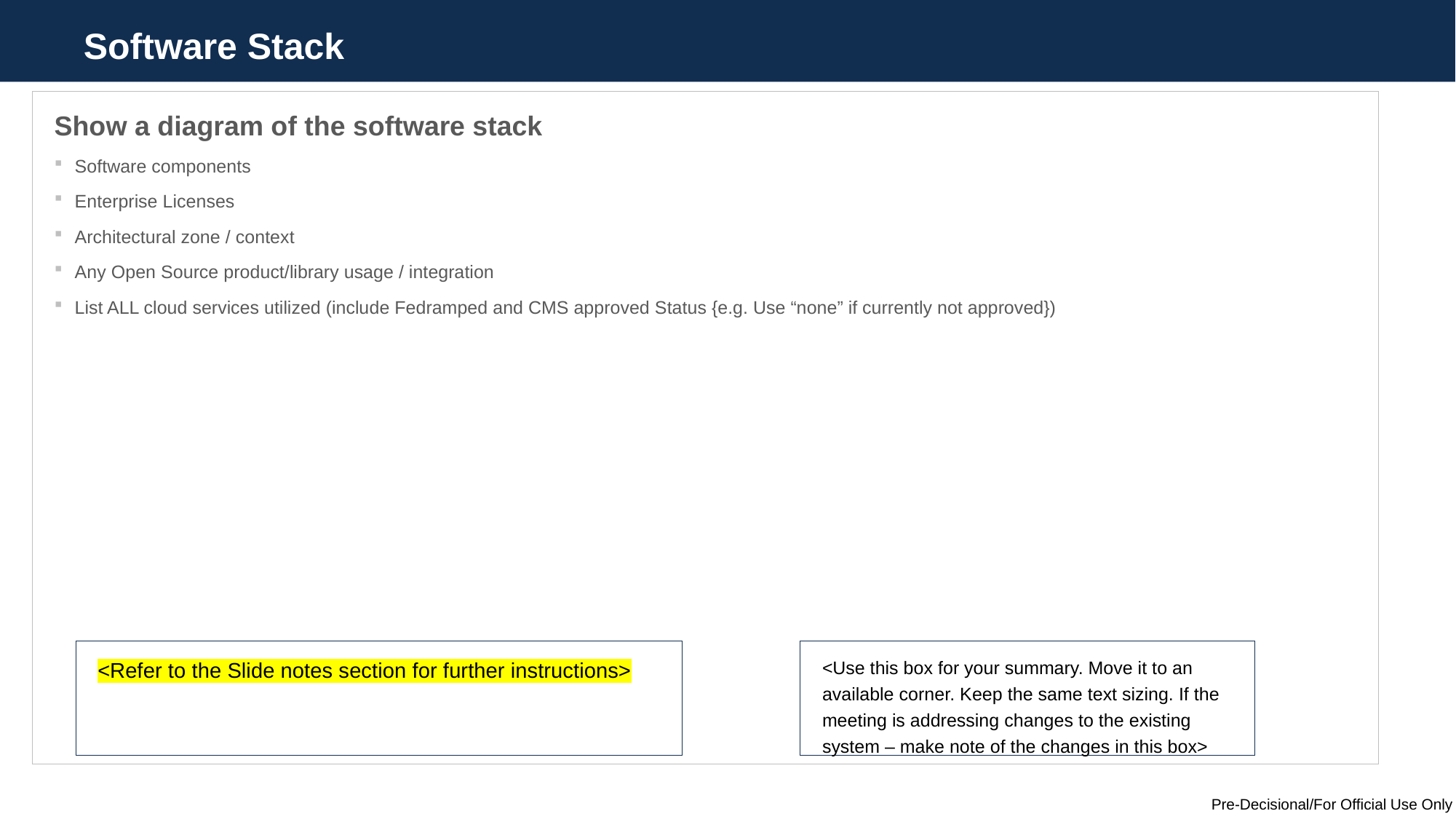

# Software Stack
Show a diagram of the software stack
Software components
Enterprise Licenses
Architectural zone / context
Any Open Source product/library usage / integration
List ALL cloud services utilized (include Fedramped and CMS approved Status {e.g. Use “none” if currently not approved})

<Refer to the Slide notes section for further instructions>

<Use this box for your summary. Move it to an available corner. Keep the same text sizing. If the meeting is addressing changes to the existing system – make note of the changes in this box>